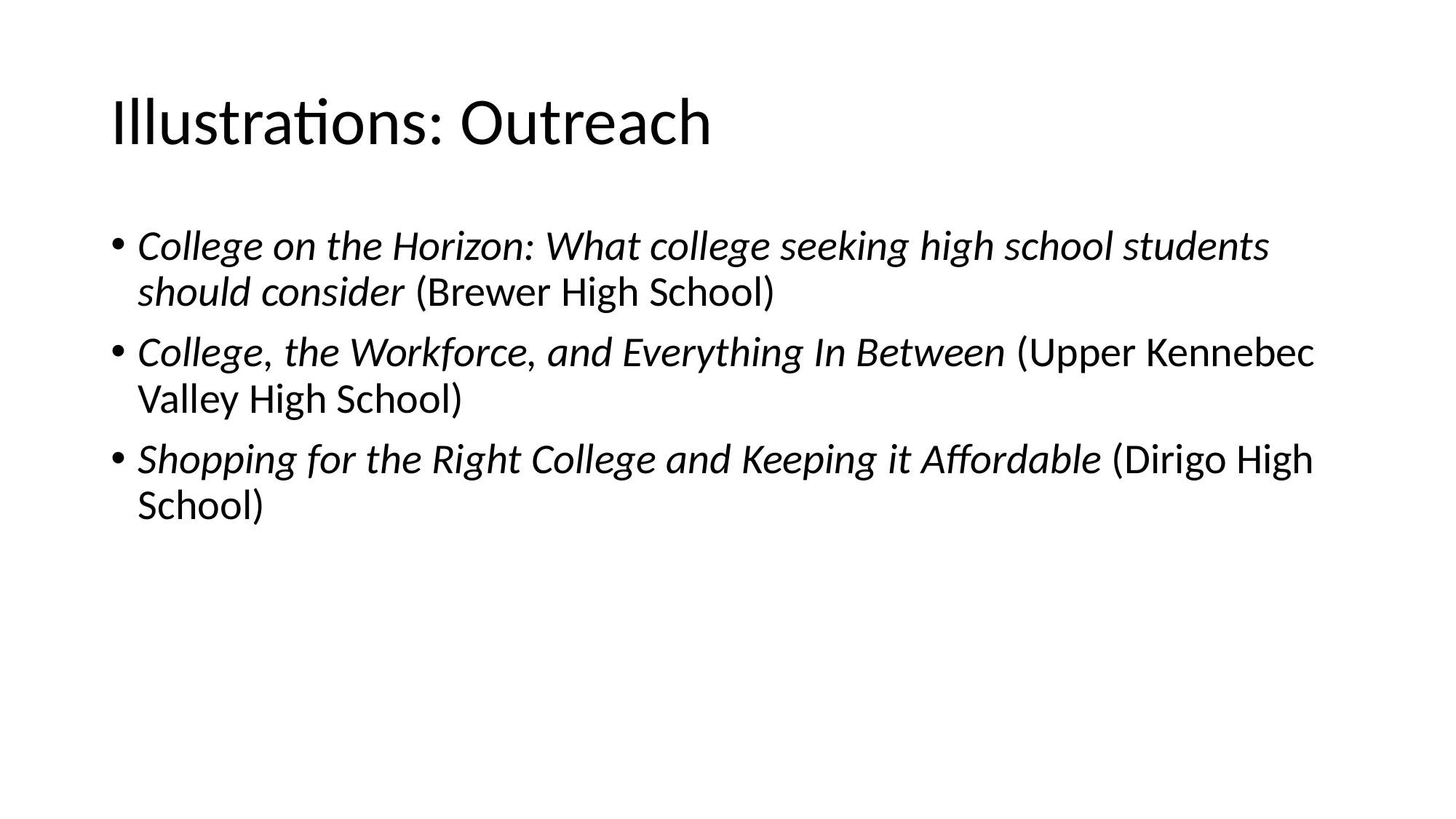

# Illustrations: Outreach
College on the Horizon: What college seeking high school students should consider (Brewer High School)
College, the Workforce, and Everything In Between (Upper Kennebec Valley High School)
Shopping for the Right College and Keeping it Affordable (Dirigo High School)